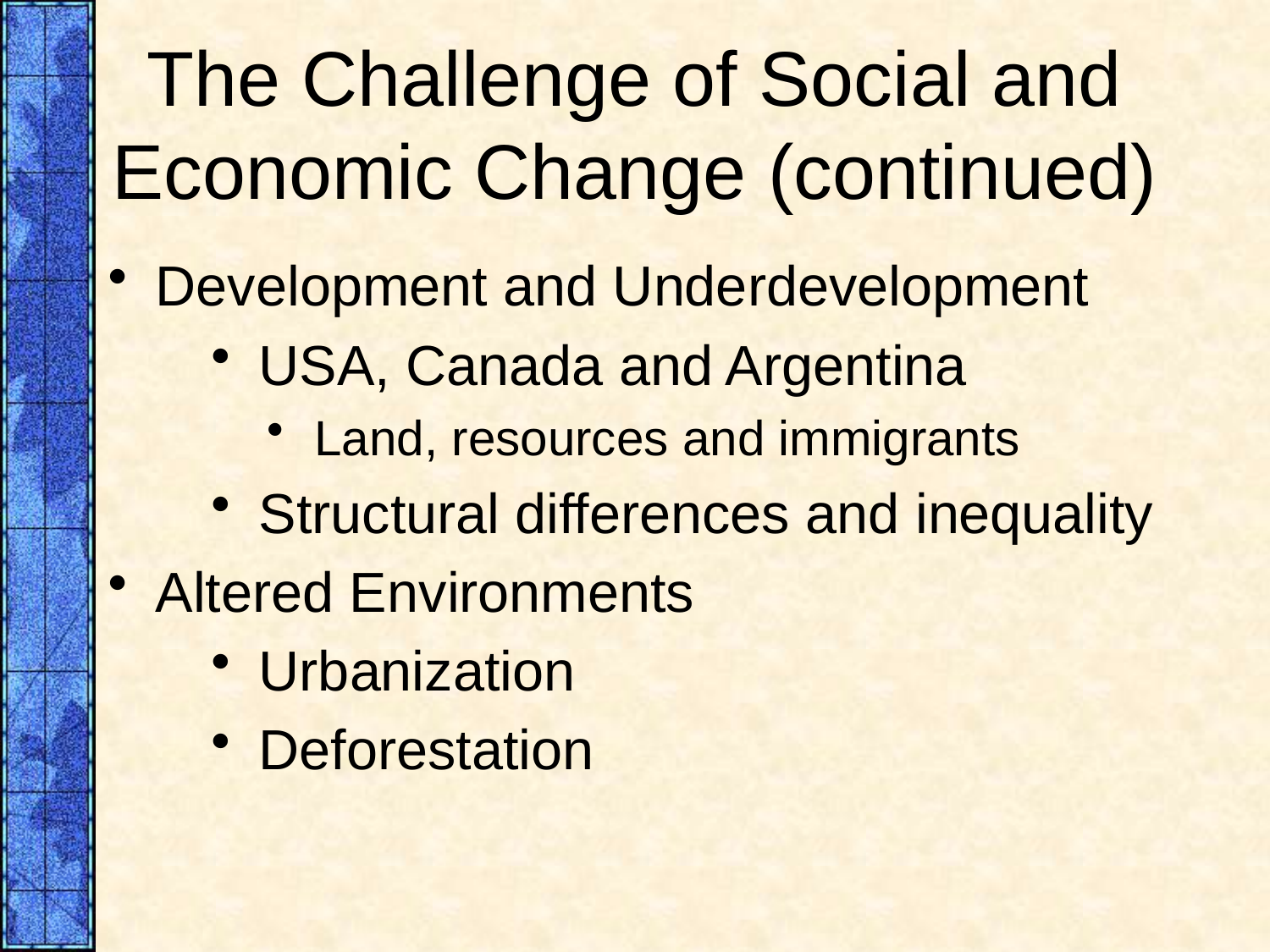

# The Challenge of Social and Economic Change (continued)
Development and Underdevelopment
USA, Canada and Argentina
Land, resources and immigrants
Structural differences and inequality
Altered Environments
Urbanization
Deforestation